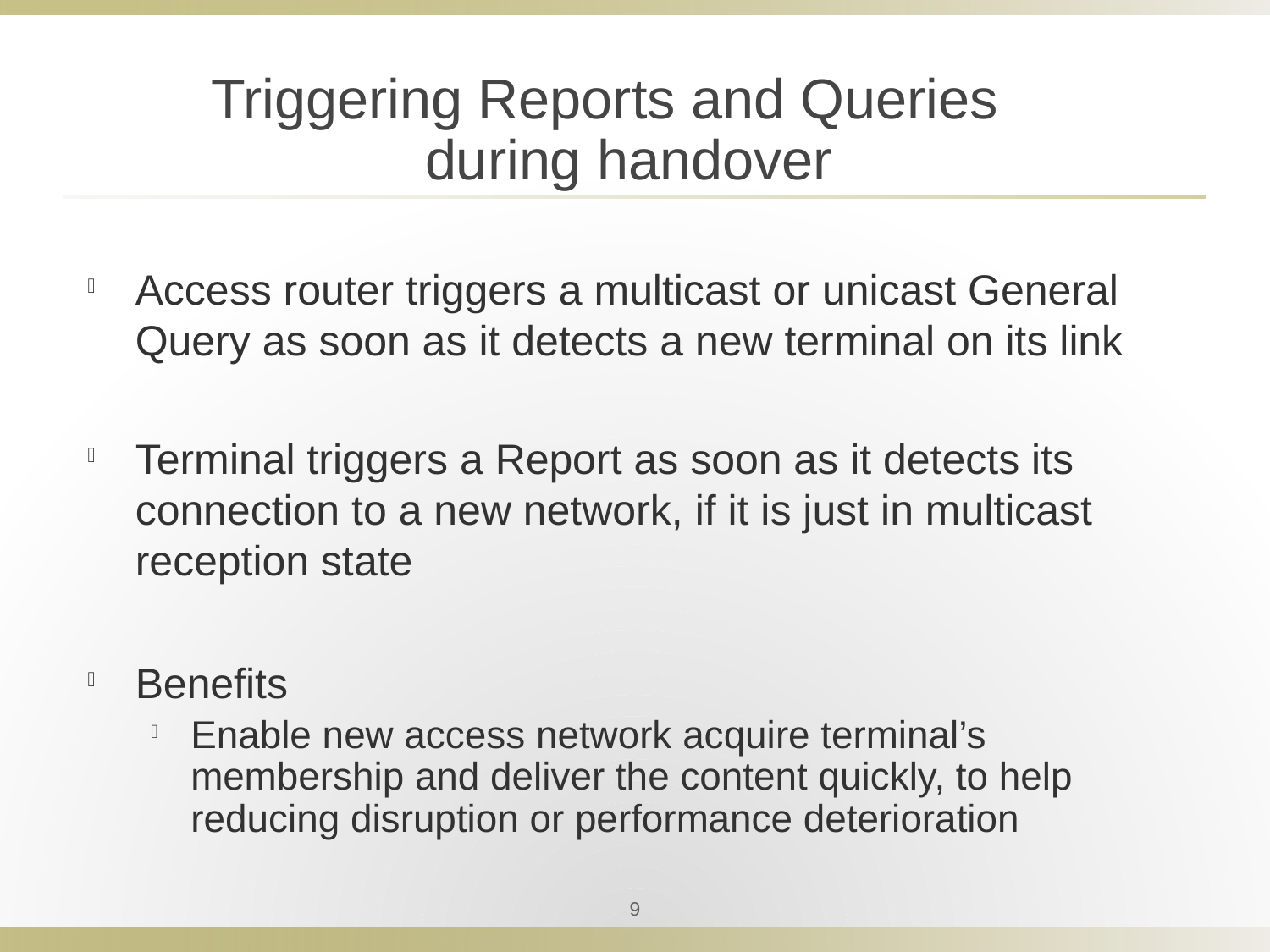

# Triggering Reports and Queries during handover
Access router triggers a multicast or unicast General Query as soon as it detects a new terminal on its link

Terminal triggers a Report as soon as it detects its connection to a new network, if it is just in multicast reception state

Benefits
Enable new access network acquire terminal’s membership and deliver the content quickly, to help reducing disruption or performance deterioration

9